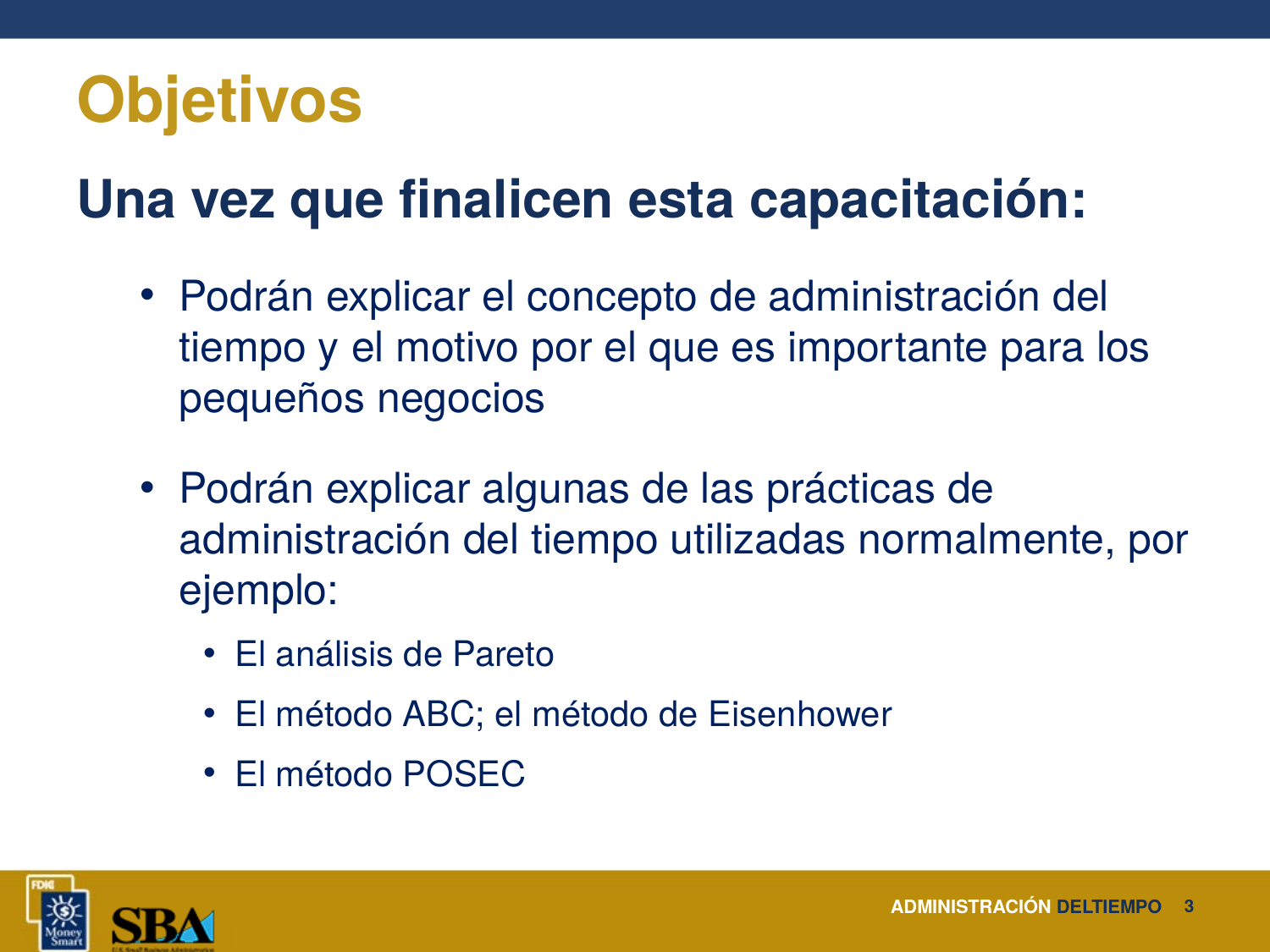

# Objetivos
Una vez que finalicen esta capacitación:
Podrán explicar el concepto de administración del tiempo y el motivo por el que es importante para los pequeños negocios
Podrán explicar algunas de las prácticas de administración del tiempo utilizadas normalmente, por ejemplo:
El análisis de Pareto
El método ABC; el método de Eisenhower
El método POSEC